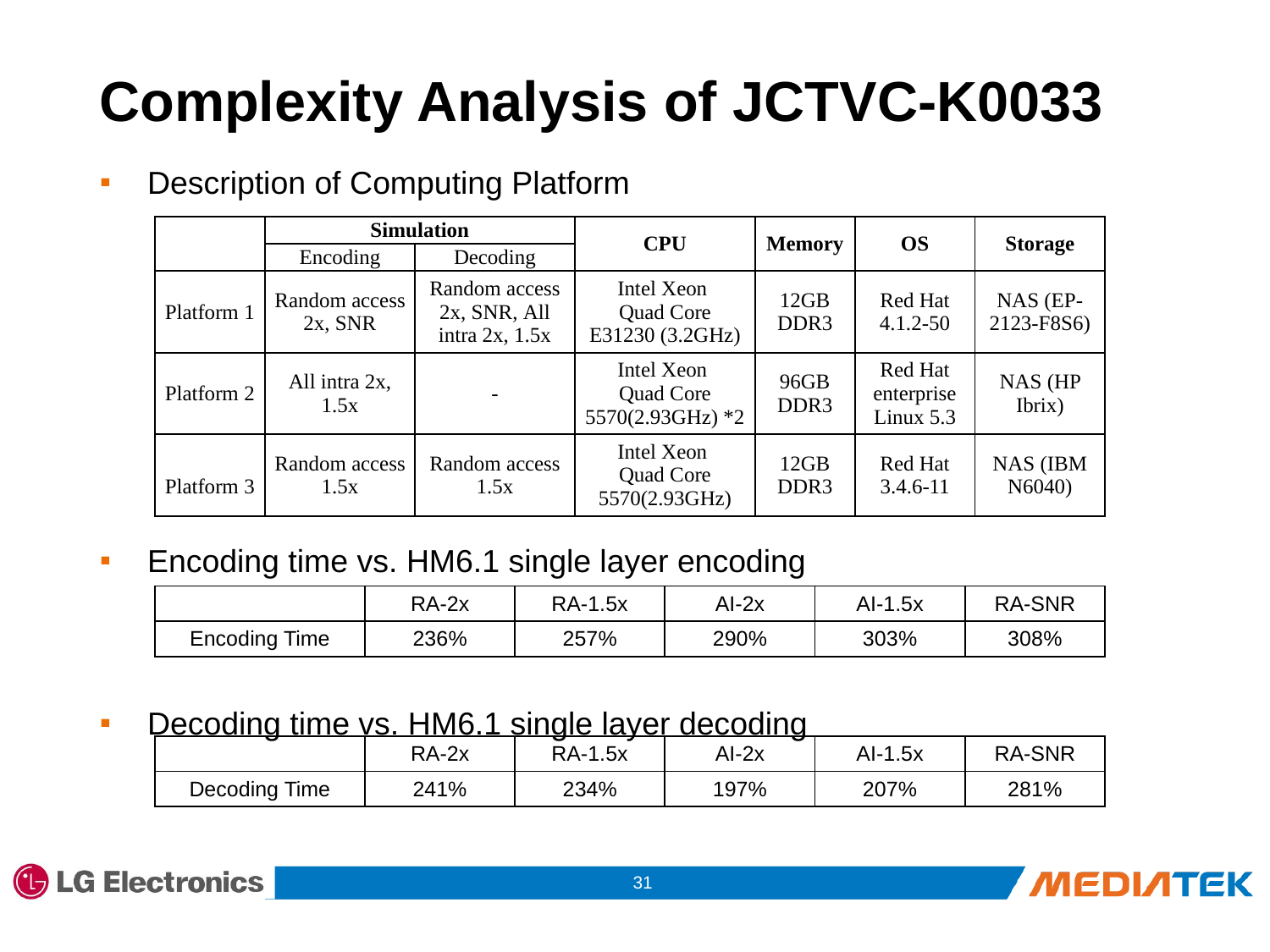

# Complexity Analysis of JCTVC-K0033
Description of Computing Platform

Encoding time vs. HM6.1 single layer encoding

Decoding time vs. HM6.1 single layer decoding
|  | Simulation |  | CPU | Memory | OS | Storage |
| --- | --- | --- | --- | --- | --- | --- |
|  | Encoding | Decoding |  |  |  |  |
| Platform 1 | Random access 2x, SNR | Random access 2x, SNR, All intra 2x, 1.5x | Intel Xeon Quad Core E31230 (3.2GHz) | 12GB DDR3 | Red Hat 4.1.2-50 | NAS (EP-2123-F8S6) |
| Platform 2 | All intra 2x, 1.5x | - | Intel Xeon Quad Core 5570(2.93GHz) \*2 | 96GB DDR3 | Red Hat enterprise Linux 5.3 | NAS (HP Ibrix) |
| Platform 3 | Random access 1.5x | Random access 1.5x | Intel Xeon Quad Core 5570(2.93GHz) | 12GB DDR3 | Red Hat 3.4.6-11 | NAS (IBM N6040) |
|  | RA-2x | RA-1.5x | AI-2x | AI-1.5x | RA-SNR |
| --- | --- | --- | --- | --- | --- |
| Encoding Time | 236% | 257% | 290% | 303% | 308% |
|  | RA-2x | RA-1.5x | AI-2x | AI-1.5x | RA-SNR |
| --- | --- | --- | --- | --- | --- |
| Decoding Time | 241% | 234% | 197% | 207% | 281% |
31